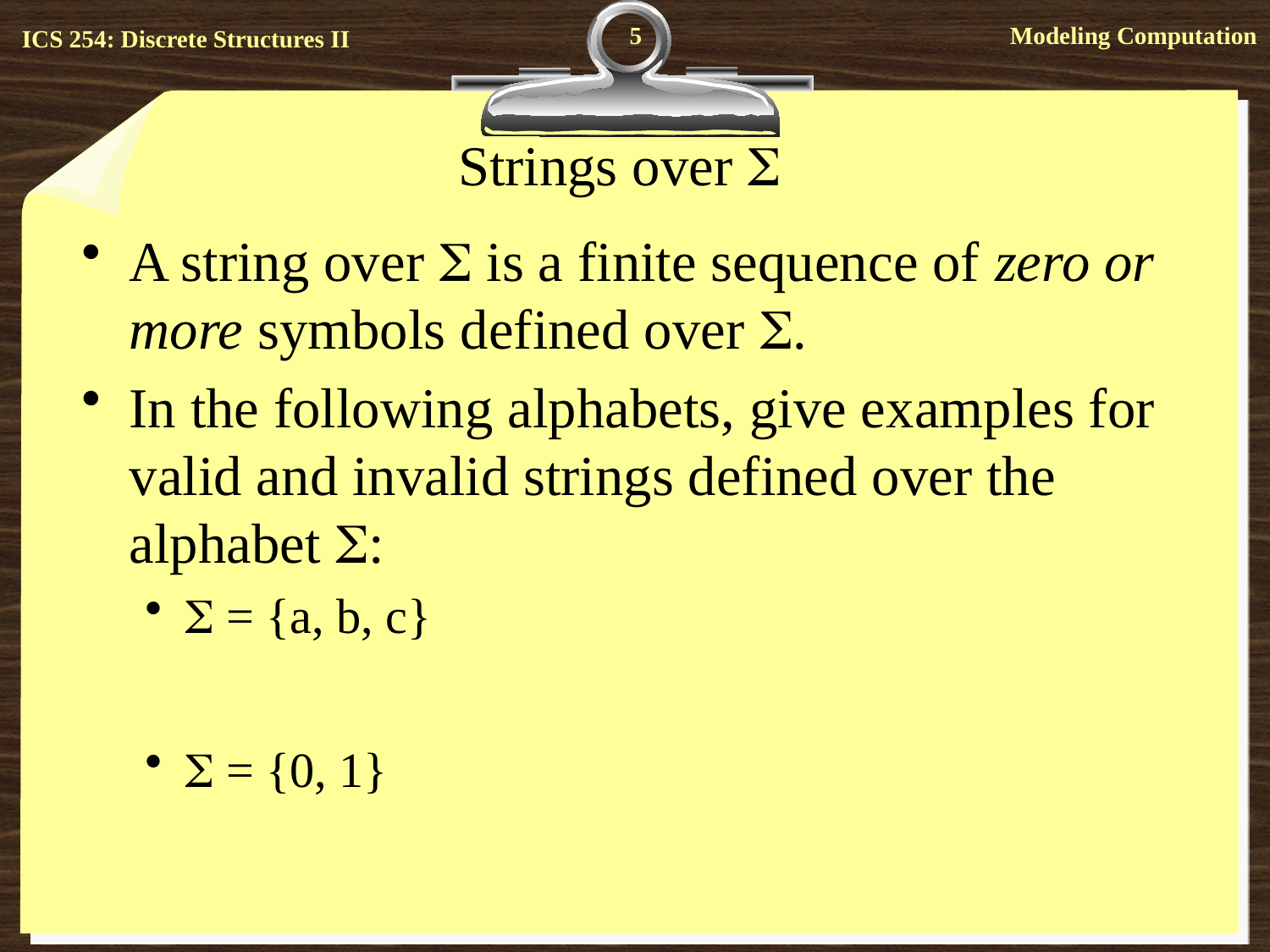

5
# Strings over Σ
A string over Σ is a finite sequence of zero or more symbols defined over Σ.
In the following alphabets, give examples for valid and invalid strings defined over the alphabet Σ:
Σ = {a, b, c}

Σ = {0, 1}